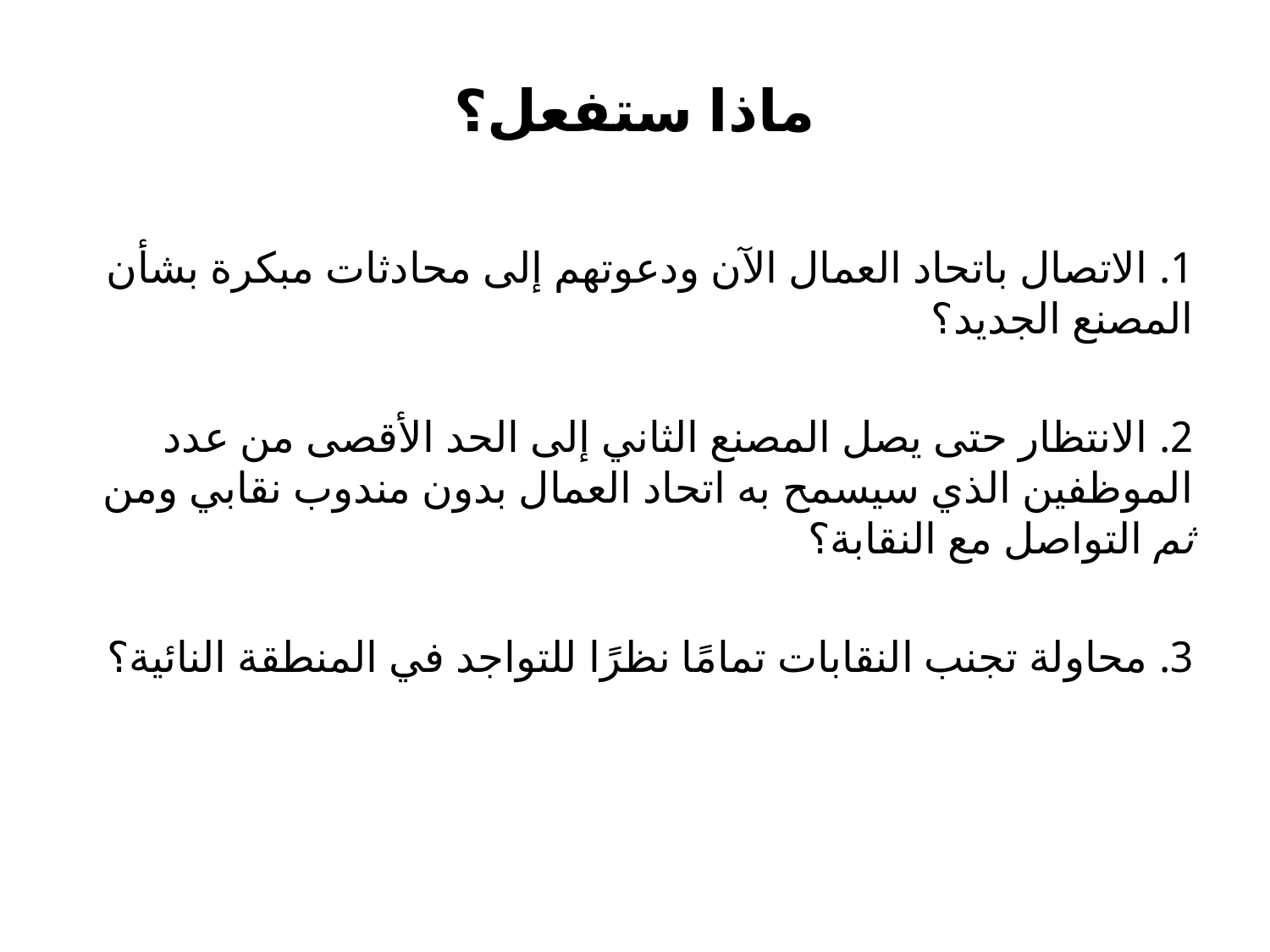

# ماذا ستفعل؟

1. الاتصال باتحاد العمال الآن ودعوتهم إلى محادثات مبكرة بشأن المصنع الجديد؟

2. الانتظار حتى يصل المصنع الثاني إلى الحد الأقصى من عدد الموظفين الذي سيسمح به اتحاد العمال بدون مندوب نقابي ومن ثم التواصل مع النقابة؟

3. محاولة تجنب النقابات تمامًا نظرًا للتواجد في المنطقة النائية؟